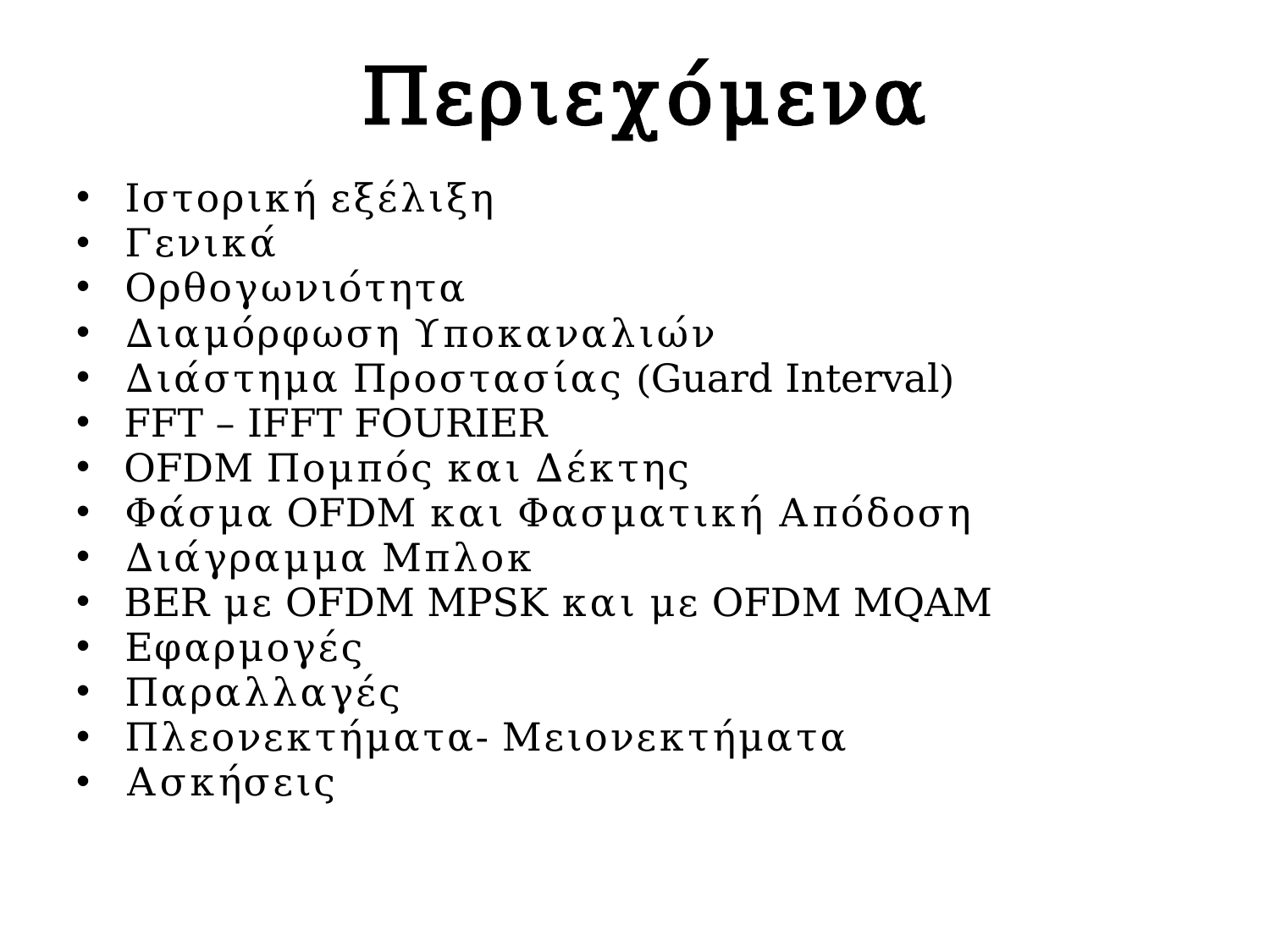

# Περιεχόμενα
Ιστορική εξέλιξη
Γενικά
Ορθογωνιότητα
Διαμόρφωση Υποκαναλιών
Διάστημα Προστασίας (Guard Interval)
FFT – IFFT FOURIER
OFDM Πομπός και Δέκτης
Φάσμα OFDM και Φασματική Απόδοση
Διάγραμμα Μπλοκ
BER με OFDM MPSK και με OFDM MQAM
Εφαρμογές
Παραλλαγές
Πλεονεκτήματα- Μειονεκτήματα
Ασκήσεις